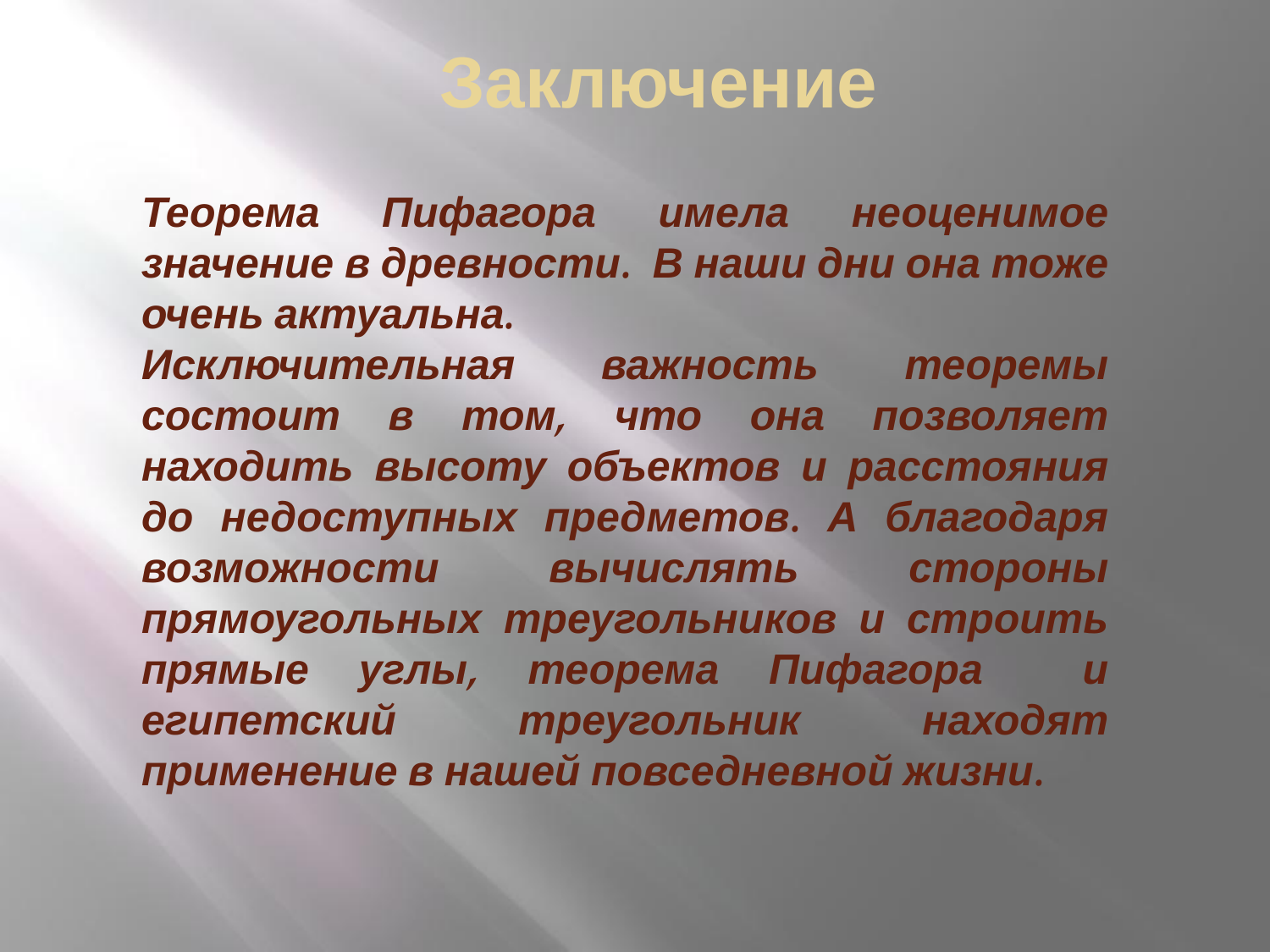

Заключение
Теорема Пифагора имела неоценимое значение в древности.  В наши дни она тоже очень актуальна.
Исключительная важность теоремы состоит в том, что она позволяет находить высоту объектов и расстояния до недоступных предметов. А благодаря возможности вычислять стороны прямоугольных треугольников и строить прямые углы, теорема Пифагора  и египетский треугольник находят применение в нашей повседневной жизни.